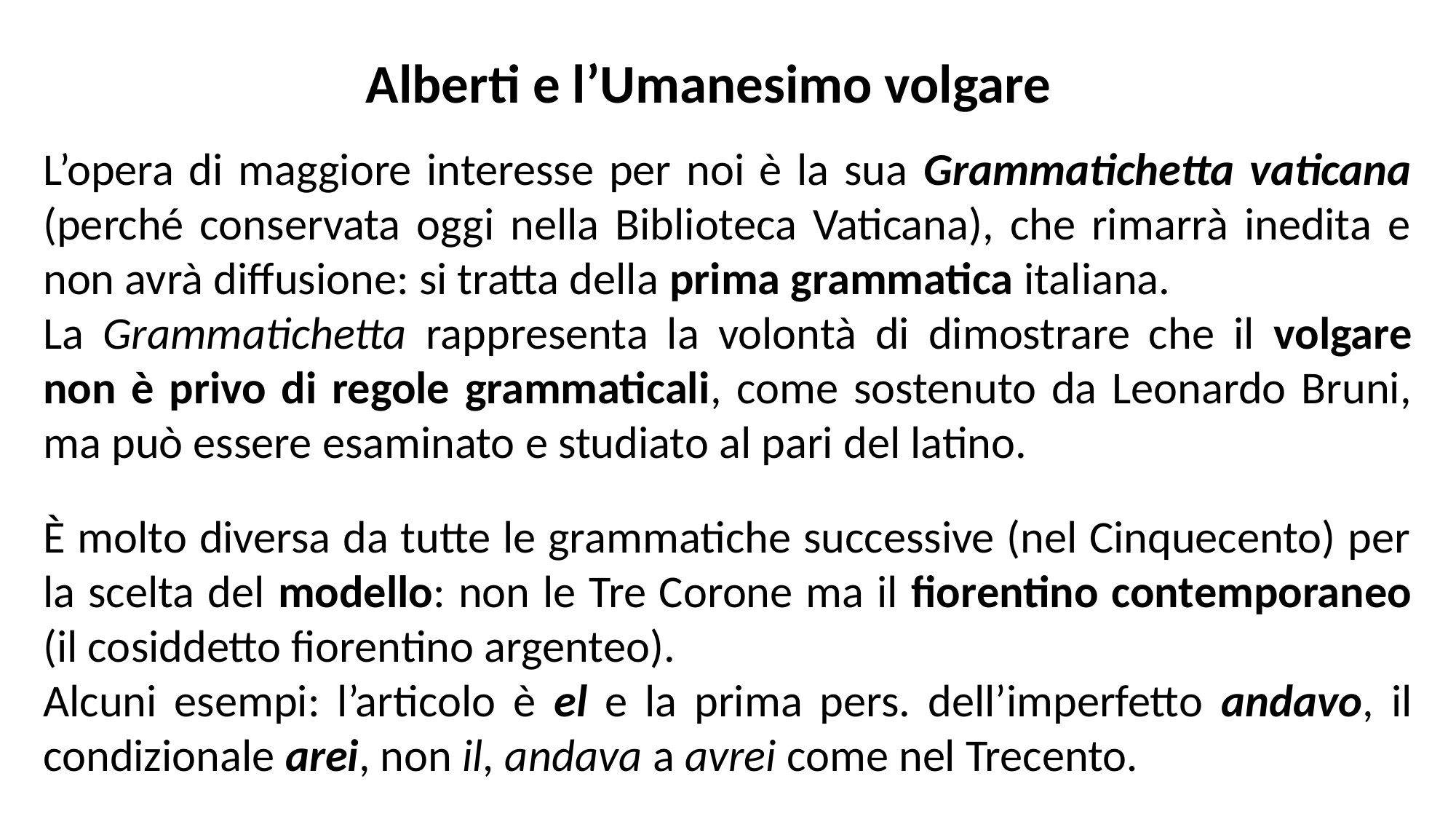

Alberti e l’Umanesimo volgare
L’opera di maggiore interesse per noi è la sua Grammatichetta vaticana (perché conservata oggi nella Biblioteca Vaticana), che rimarrà inedita e non avrà diffusione: si tratta della prima grammatica italiana.
La Grammatichetta rappresenta la volontà di dimostrare che il volgare non è privo di regole grammaticali, come sostenuto da Leonardo Bruni, ma può essere esaminato e studiato al pari del latino.

È molto diversa da tutte le grammatiche successive (nel Cinquecento) per la scelta del modello: non le Tre Corone ma il fiorentino contemporaneo (il cosiddetto fiorentino argenteo).
Alcuni esempi: l’articolo è el e la prima pers. dell’imperfetto andavo, il condizionale arei, non il, andava a avrei come nel Trecento.